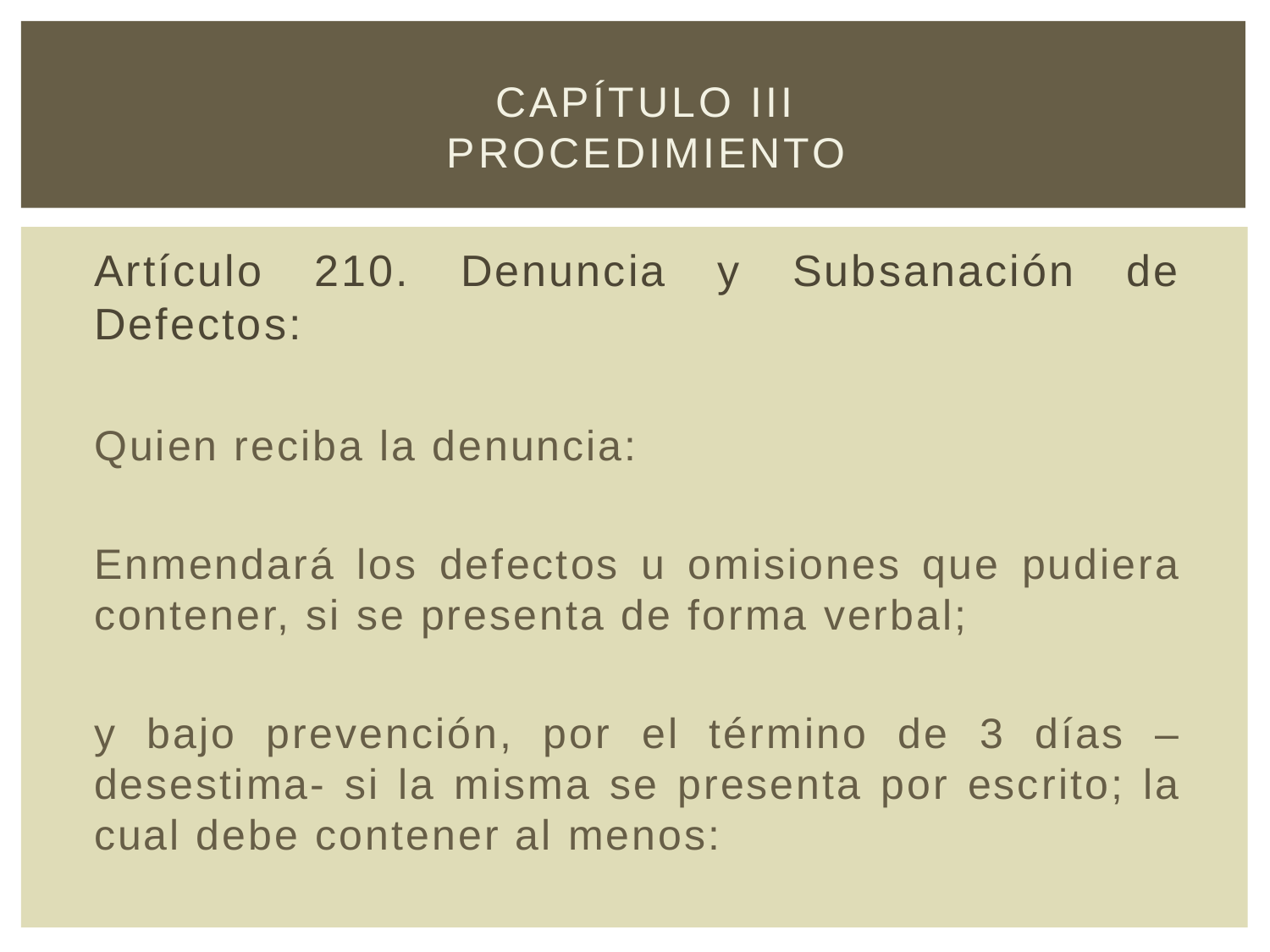

# Capítulo III PROCEDIMIENTO
Artículo 210. Denuncia y Subsanación de Defectos:

Quien reciba la denuncia:

Enmendará los defectos u omisiones que pudiera contener, si se presenta de forma verbal;

y bajo prevención, por el término de 3 días –desestima- si la misma se presenta por escrito; la cual debe contener al menos: